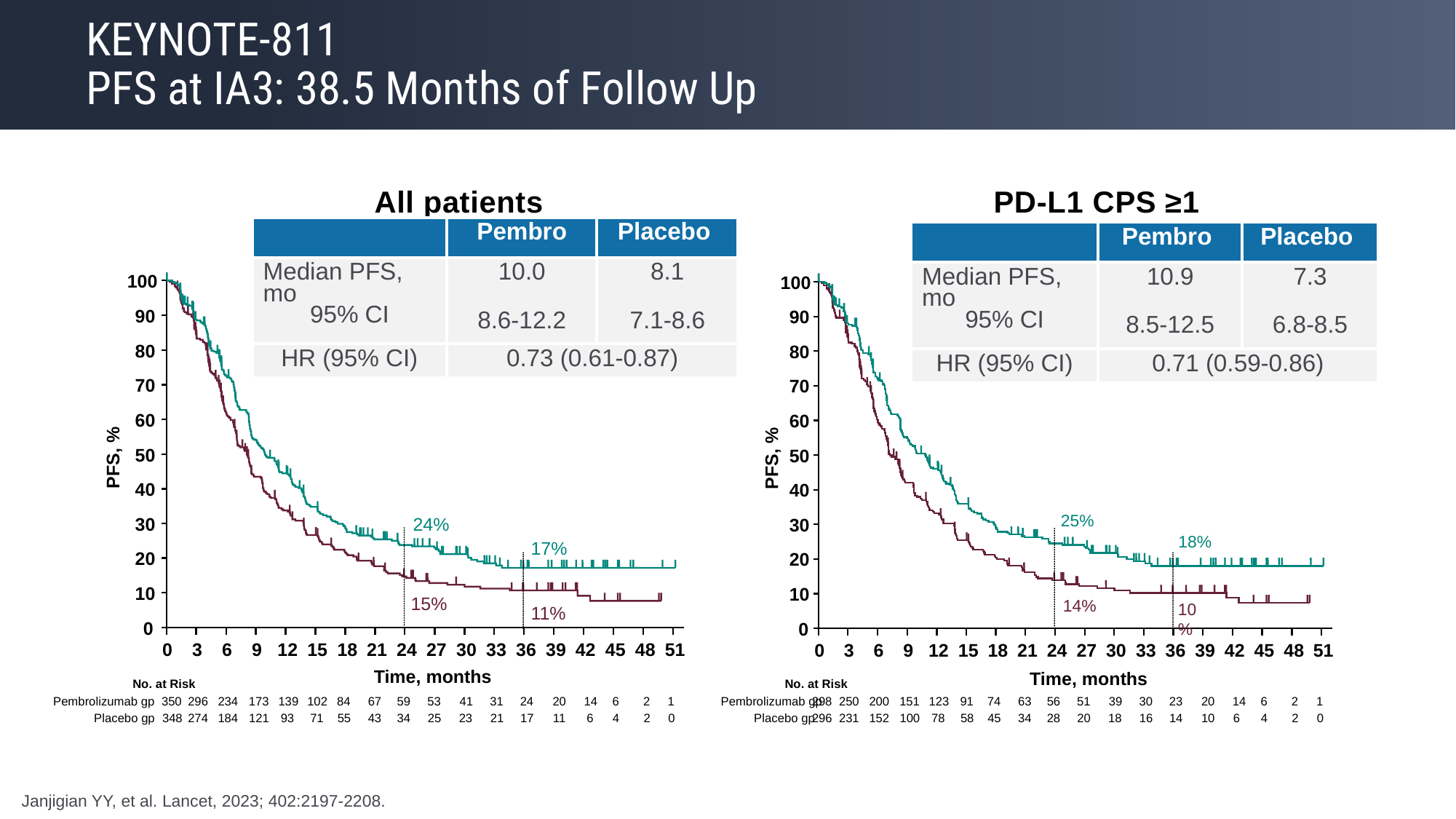

# KEYNOTE-811 PFS at IA3: 38.5 Months of Follow Up
All patients
PD-L1 CPS ≥1
|  | Pembro | Placebo |
| --- | --- | --- |
| Median PFS, mo 95% CI | 10.0 8.6-12.2 | 8.1 7.1-8.6 |
| HR (95% CI) | 0.73 (0.61-0.87) |  |
|  | Pembro | Placebo |
| --- | --- | --- |
| Median PFS, mo 95% CI | 10.9 8.5-12.5 | 7.3 6.8-8.5 |
| HR (95% CI) | 0.71 (0.59-0.86) |  |
100

90

80

70

60

50

PFS, %

40

30
24%

17%

20

10

15%

11%
0

0
3
6
9
12
15
18
21
24
27
30
33
36
39
42
45
48
51
Time, months
No. at Risk
Pembrolizumab gp
350
296
234
173
139
102
84
67
59
53
41
31
24
20
14
6
2
1
Placebo gp
348
274
184
121
93
71
55
43
34
25
23
21
17
11
6
4
2
0
100

90

80

70

60

50

PFS, %

40

25%
30

18%

20

10

14%
10%
0

0
3
6
9
12
15
18
21
24
27
30
33
36
39
42
45
48
51
Time, months
No. at Risk
Pembrolizumab gp
298
250
200
151
123
91
74
63
56
51
39
30
23
20
14
6
2
1
Placebo gp
296
231
152
100
78
58
45
34
28
20
18
16
14
10
6
4
2
0
Janjigian YY, et al. Lancet, 2023; 402:2197-2208.